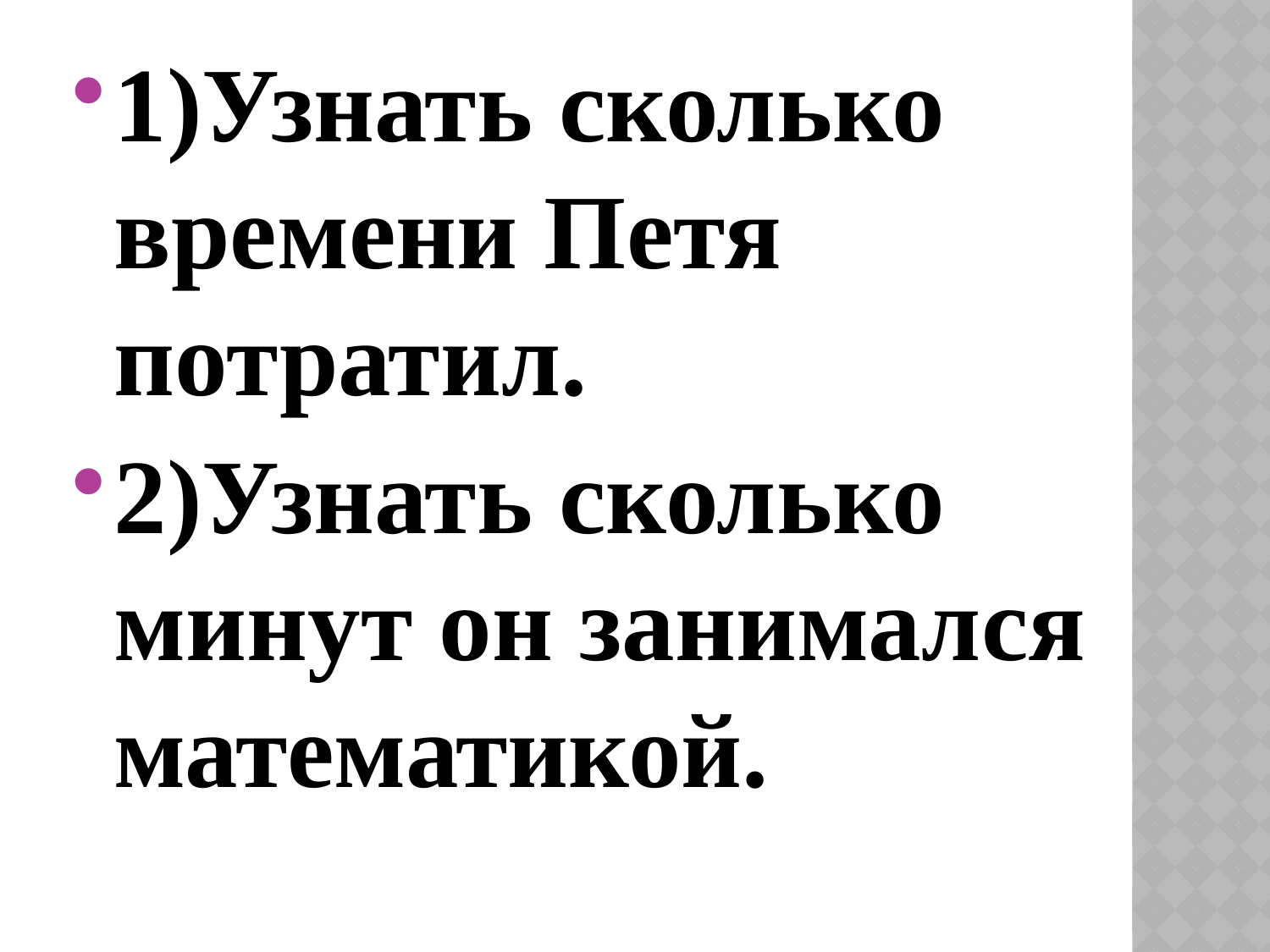

1)Узнать сколько времени Петя потратил.
2)Узнать сколько минут он занимался математикой.